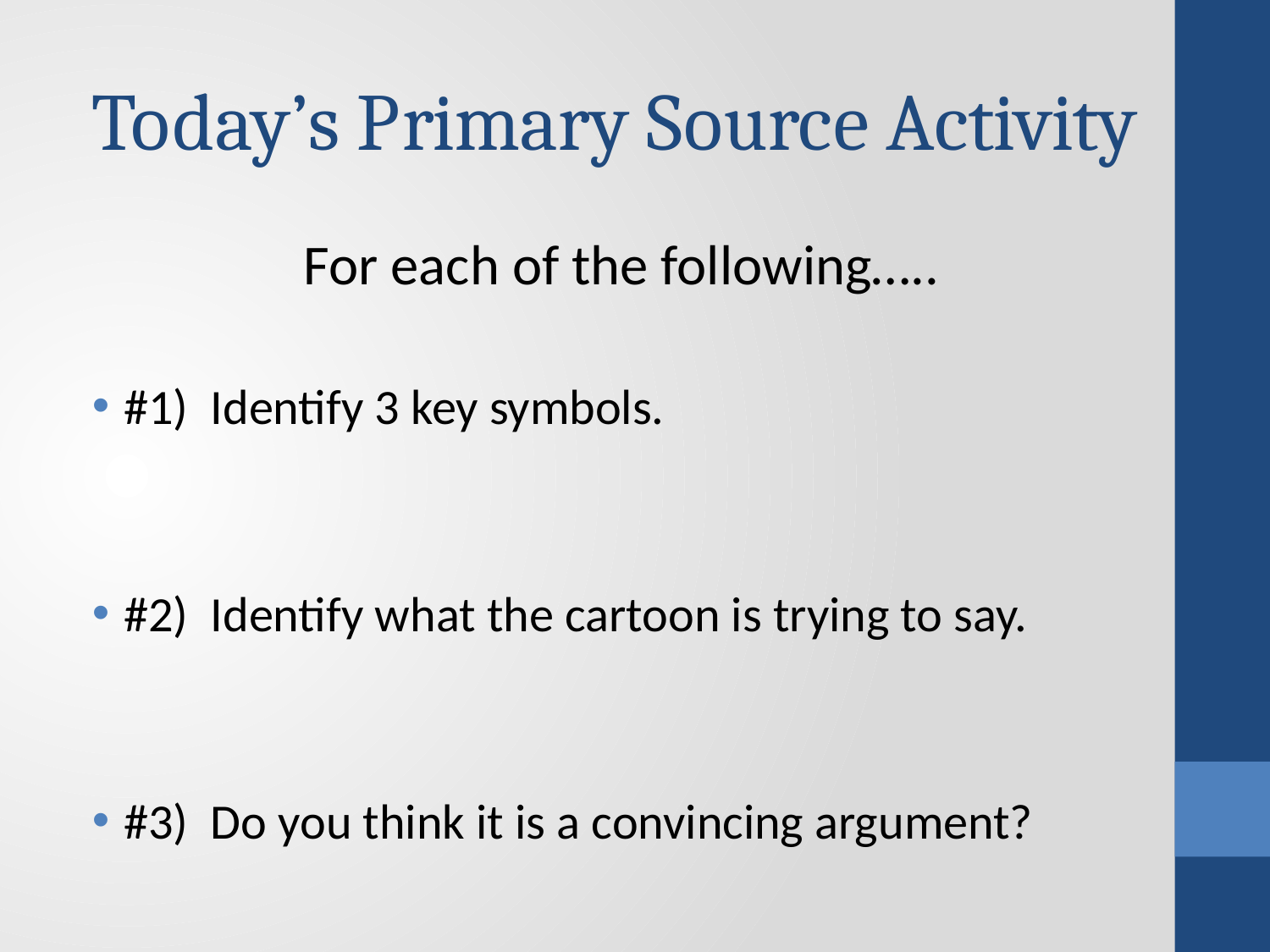

# Today’s Primary Source Activity
For each of the following…..

#1)  Identify 3 key symbols.

#2)  Identify what the cartoon is trying to say.

#3)  Do you think it is a convincing argument?